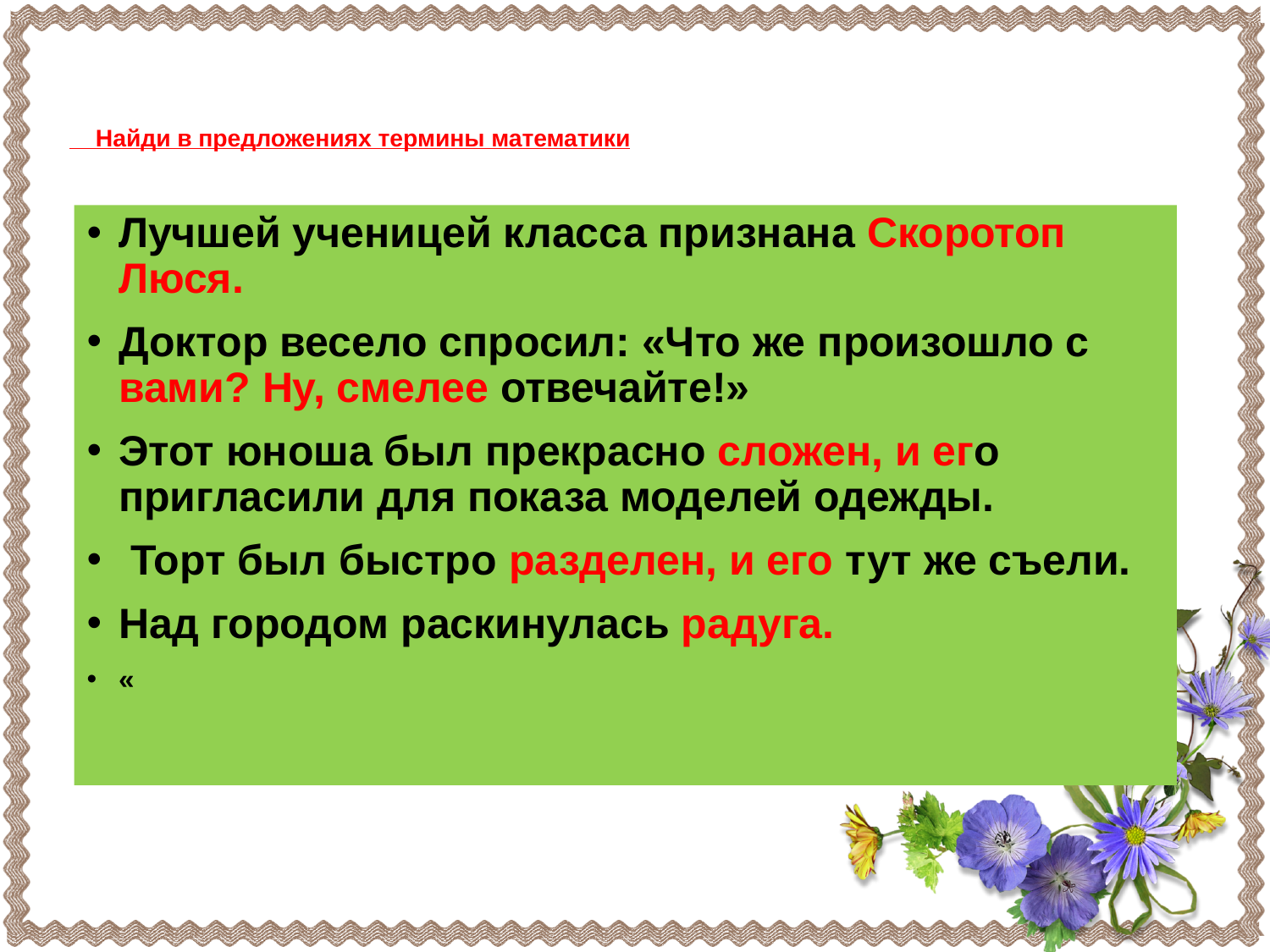

# Найди в предложениях термины математики
Лучшей ученицей класса признана Скоротоп Люся.
Доктор весело спросил: «Что же произошло с вами? Ну, смелее отвечайте!»
Этот юноша был прекрасно сложен, и его пригласили для показа моделей одежды.
 Торт был быстро разделен, и его тут же съели.
Над городом раскинулась радуга.
«